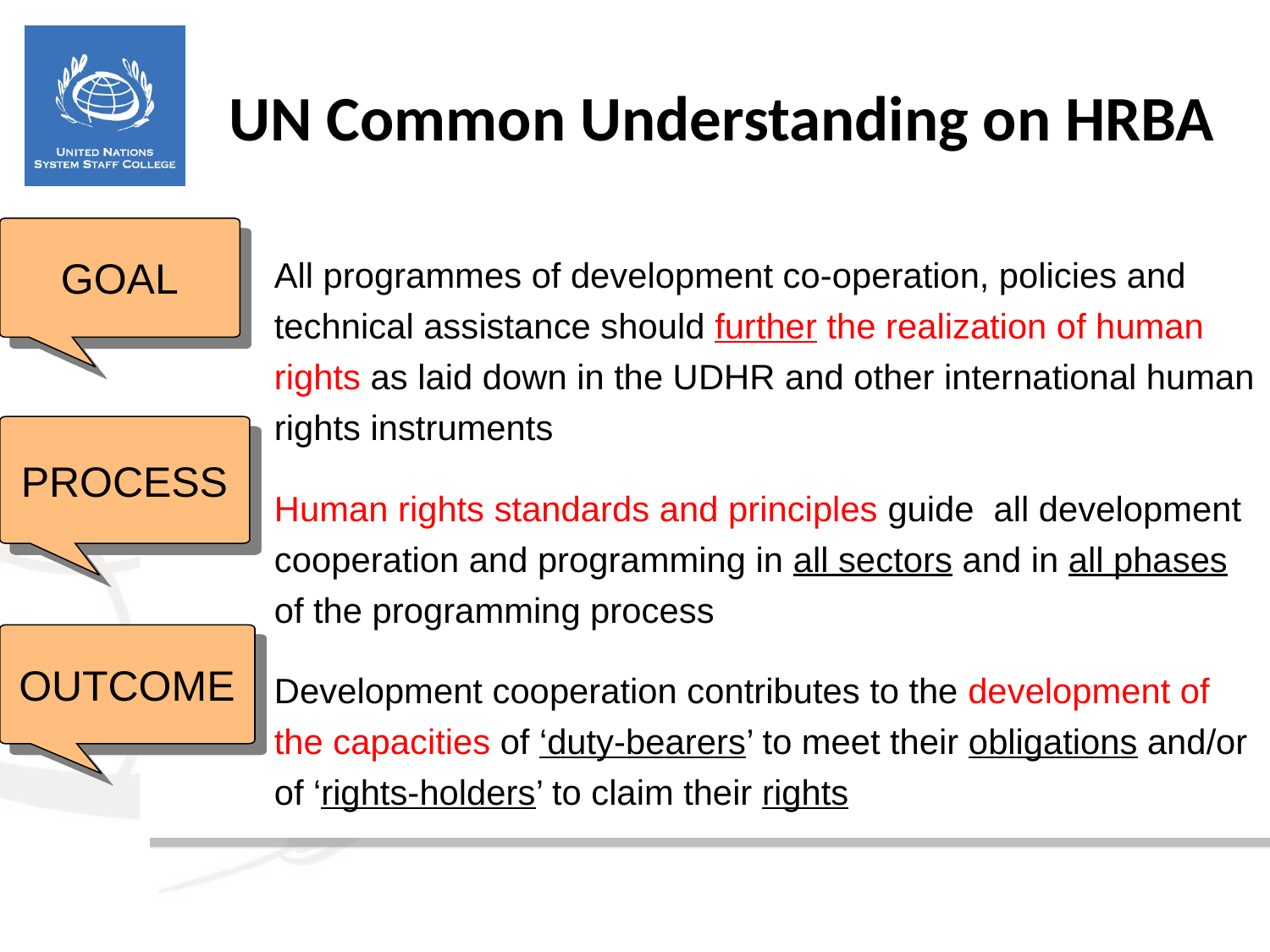

UN Common Understanding on HRBA
GOAL
All programmes of development co-operation, policies and technical assistance should further the realization of human rights as laid down in the UDHR and other international human rights instruments

Human rights standards and principles guide  all development cooperation and programming in all sectors and in all phases of the programming process

Development cooperation contributes to the development of the capacities of ‘duty-bearers’ to meet their obligations and/or of ‘rights-holders’ to claim their rights
PROCESS
OUTCOME